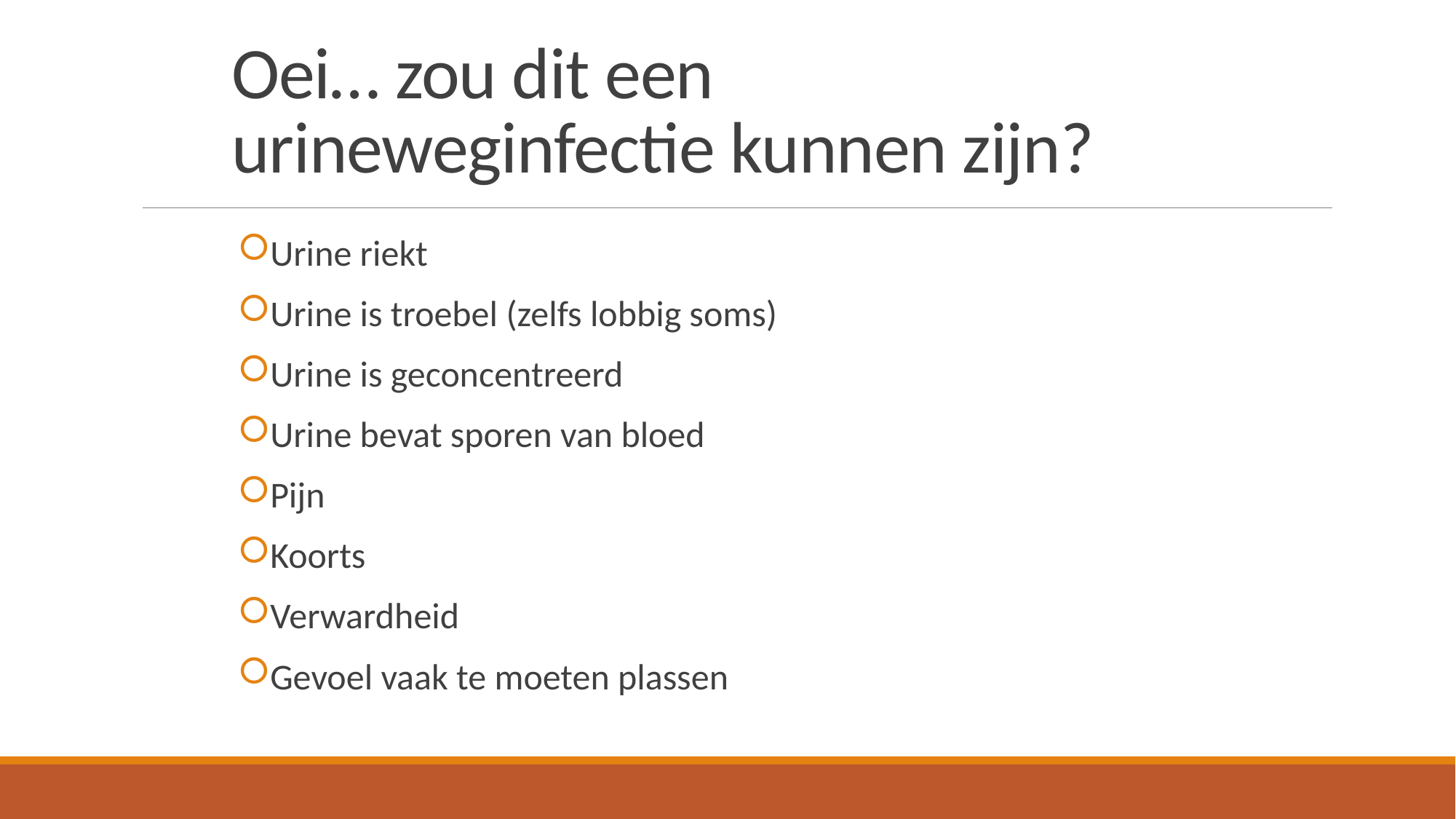

# Oei… zou dit een urineweginfectie kunnen zijn?
Urine riekt
Urine is troebel (zelfs lobbig soms)
Urine is geconcentreerd
Urine bevat sporen van bloed
Pijn
Koorts
Verwardheid
Gevoel vaak te moeten plassen